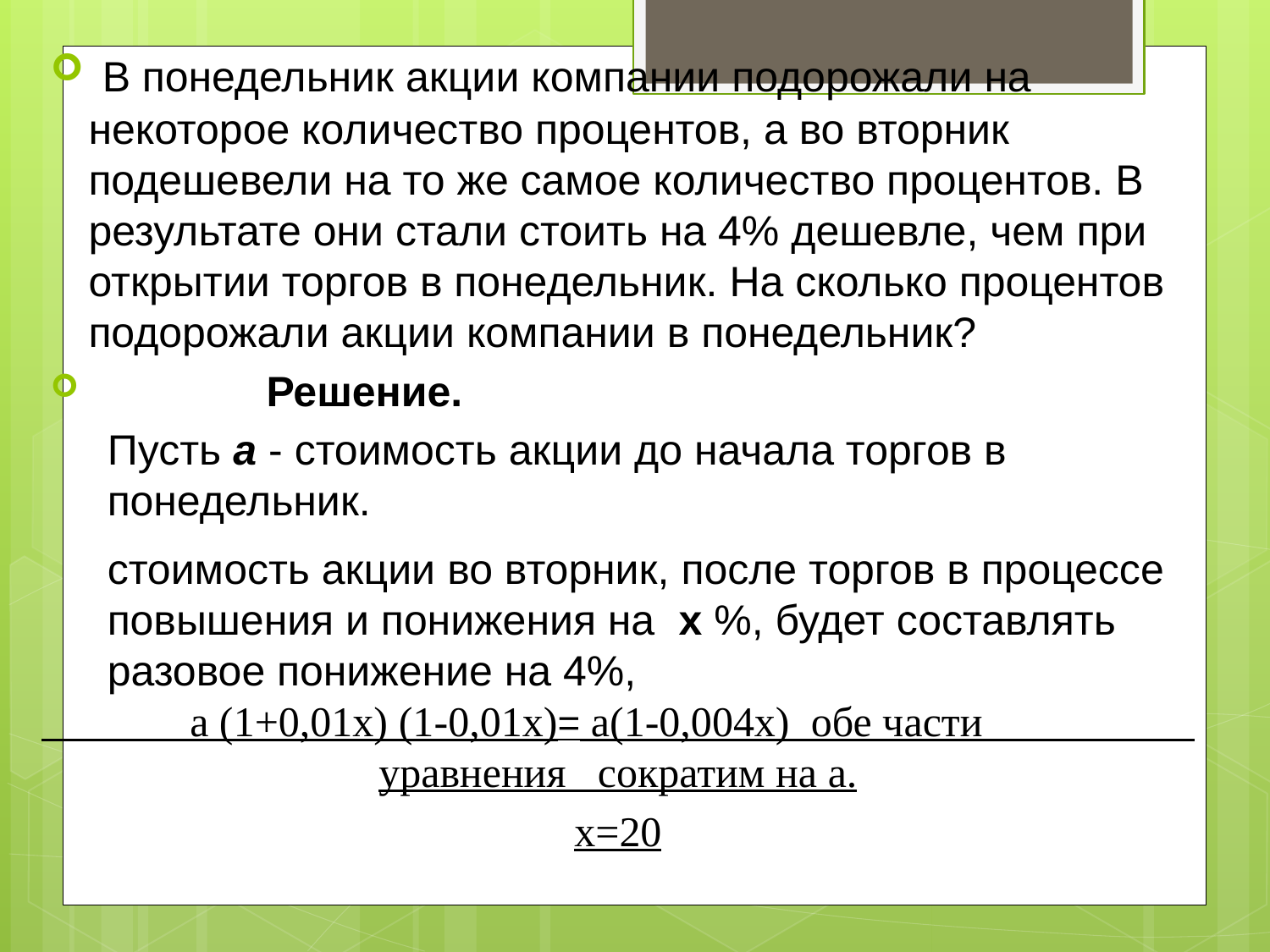

В понедельник акции компании подорожали на некоторое количество процентов, а во вторник подешевели на то же самое количество процентов. В результате они стали стоить на 4% дешевле, чем при открытии торгов в понедельник. На сколько процентов подорожали акции компании в понедельник?
               Решение.

              а (1+0,01х) (1-0,01х)= а(1-0,004х)  обе части                     уравнения   сократим на a.
х=20
Пусть a - стоимость акции до начала торгов в понедельник.
стоимость акции во вторник, после торгов в процессе повышения и понижения на  х %, будет составлять разовое понижение на 4%,